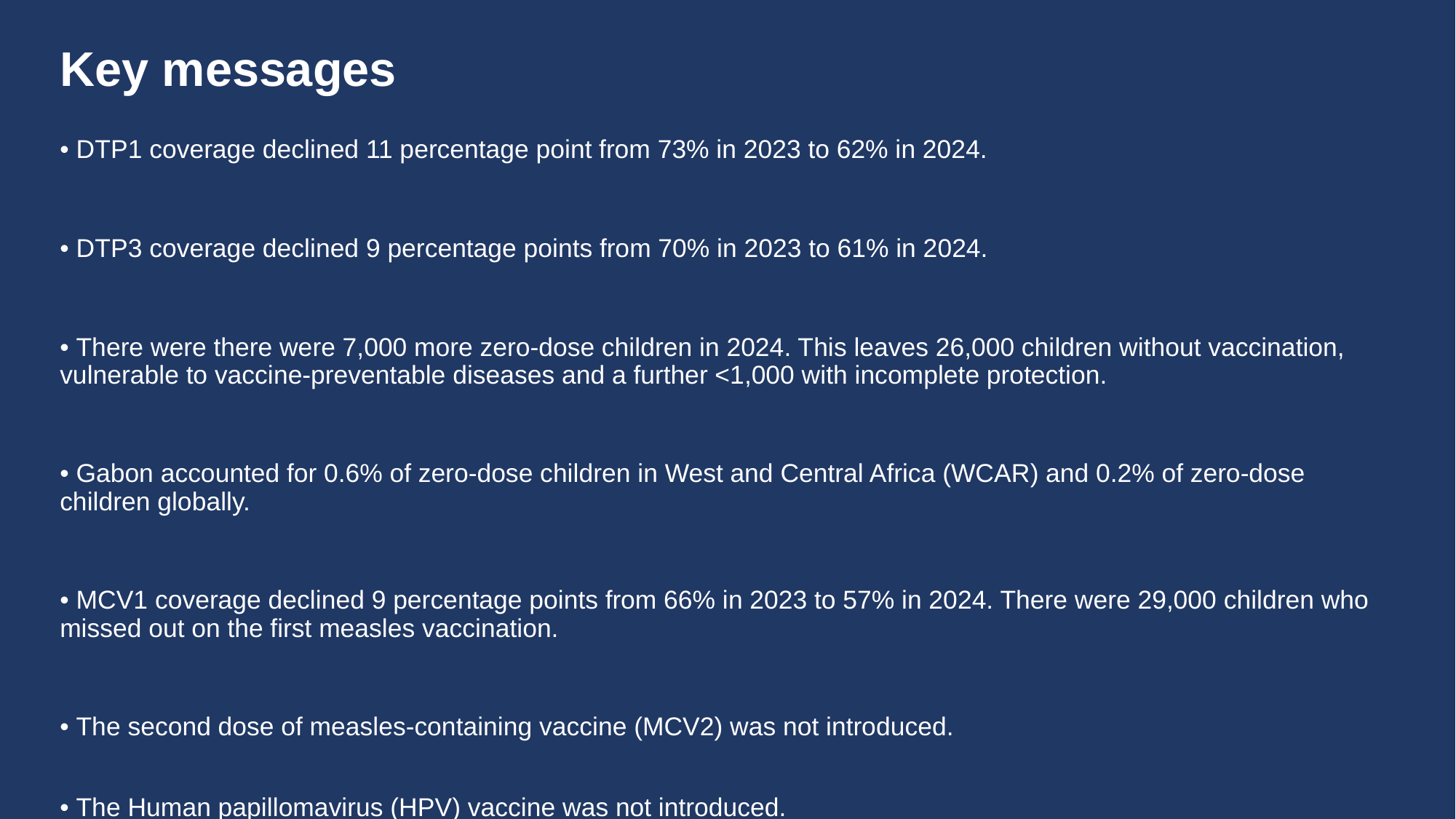

# Key messages
• DTP1 coverage declined 11 percentage point from 73% in 2023 to 62% in 2024.

• DTP3 coverage declined 9 percentage points from 70% in 2023 to 61% in 2024.

• There were there were 7,000 more zero-dose children in 2024. This leaves 26,000 children without vaccination, vulnerable to vaccine-preventable diseases and a further <1,000 with incomplete protection.

• Gabon accounted for 0.6% of zero-dose children in West and Central Africa (WCAR) and 0.2% of zero-dose children globally.

• MCV1 coverage declined 9 percentage points from 66% in 2023 to 57% in 2024. There were 29,000 children who missed out on the first measles vaccination.

• The second dose of measles-containing vaccine (MCV2) was not introduced.

• The Human papillomavirus (HPV) vaccine was not introduced.